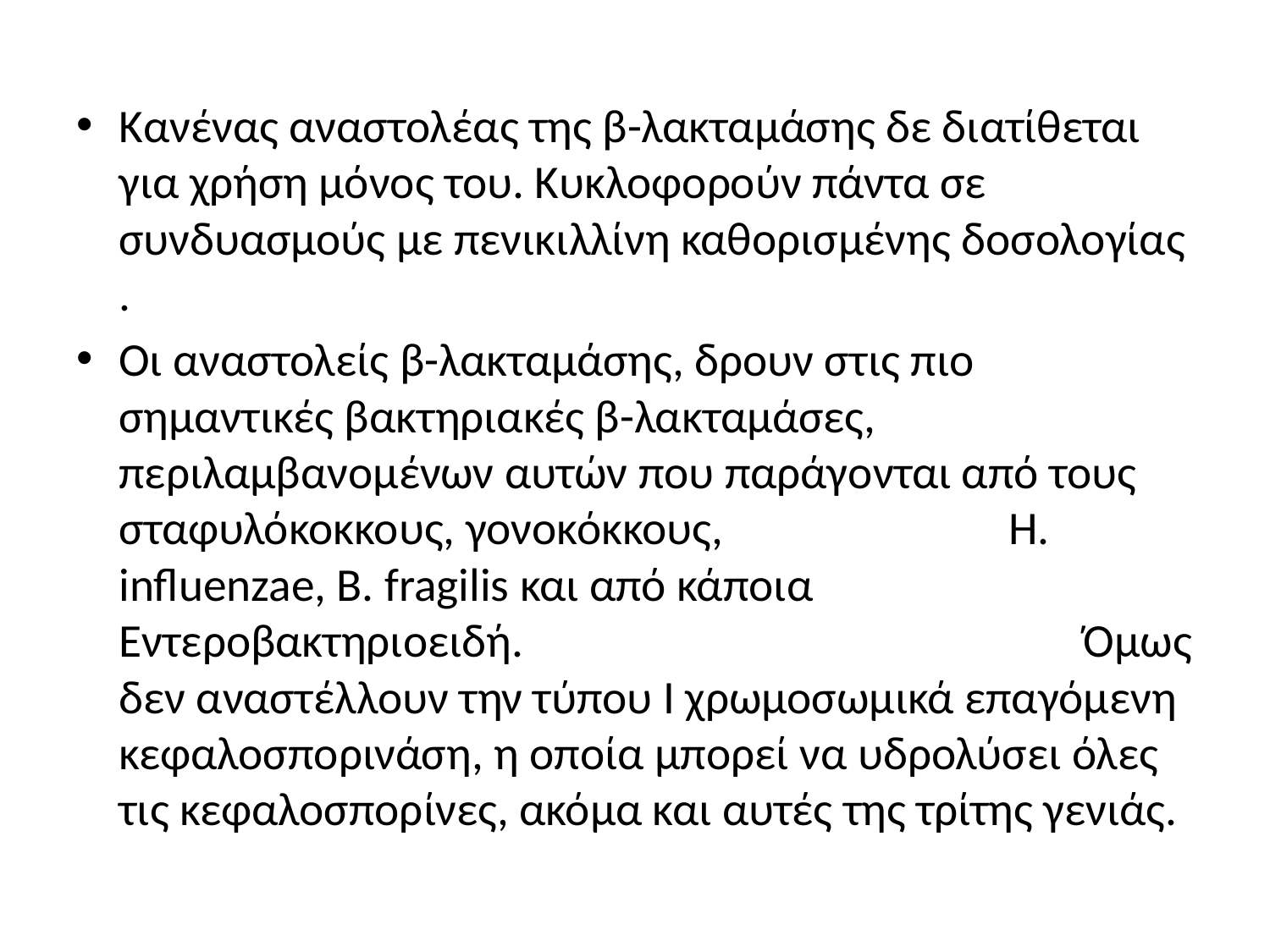

Κανένας αναστολέας της β-λακταμάσης δε διατίθεται για χρήση μόνος του. Κυκλοφορούν πάντα σε συνδυασμούς με πενικιλλίνη καθορισμένης δοσολογίας .
Οι αναστολείς β-λακταμάσης, δρουν στις πιο σημαντικές βακτηριακές β-λακταμάσες, περιλαμβανομένων αυτών που παράγο­νται από τους σταφυλόκοκκους, γονοκόκκους,                           Η. influenzae, Β. fragilis και από κάποια Εντεροβακτηριοειδή.                                                     Όμως δεν αναστέλλουν την τύπου I χρωμοσωμικά επαγόμενη κεφαλοσπορινάση, η οποία μπορεί να υδρολύσει όλες τις κεφαλοσπορίνες, ακόμα και αυτές της τρίτης γενιάς.